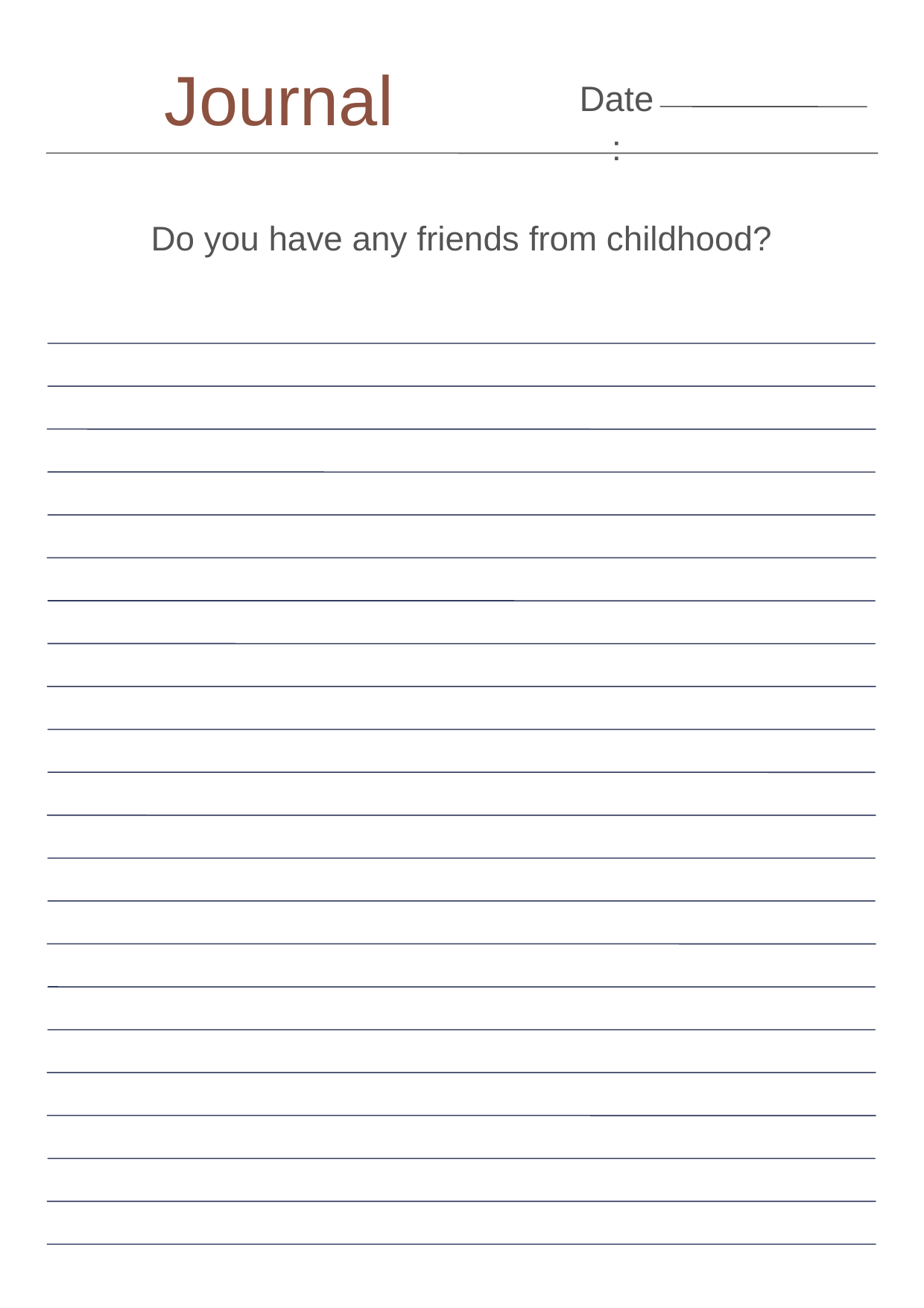

Journal
Date:

Do you have any friends from childhood?